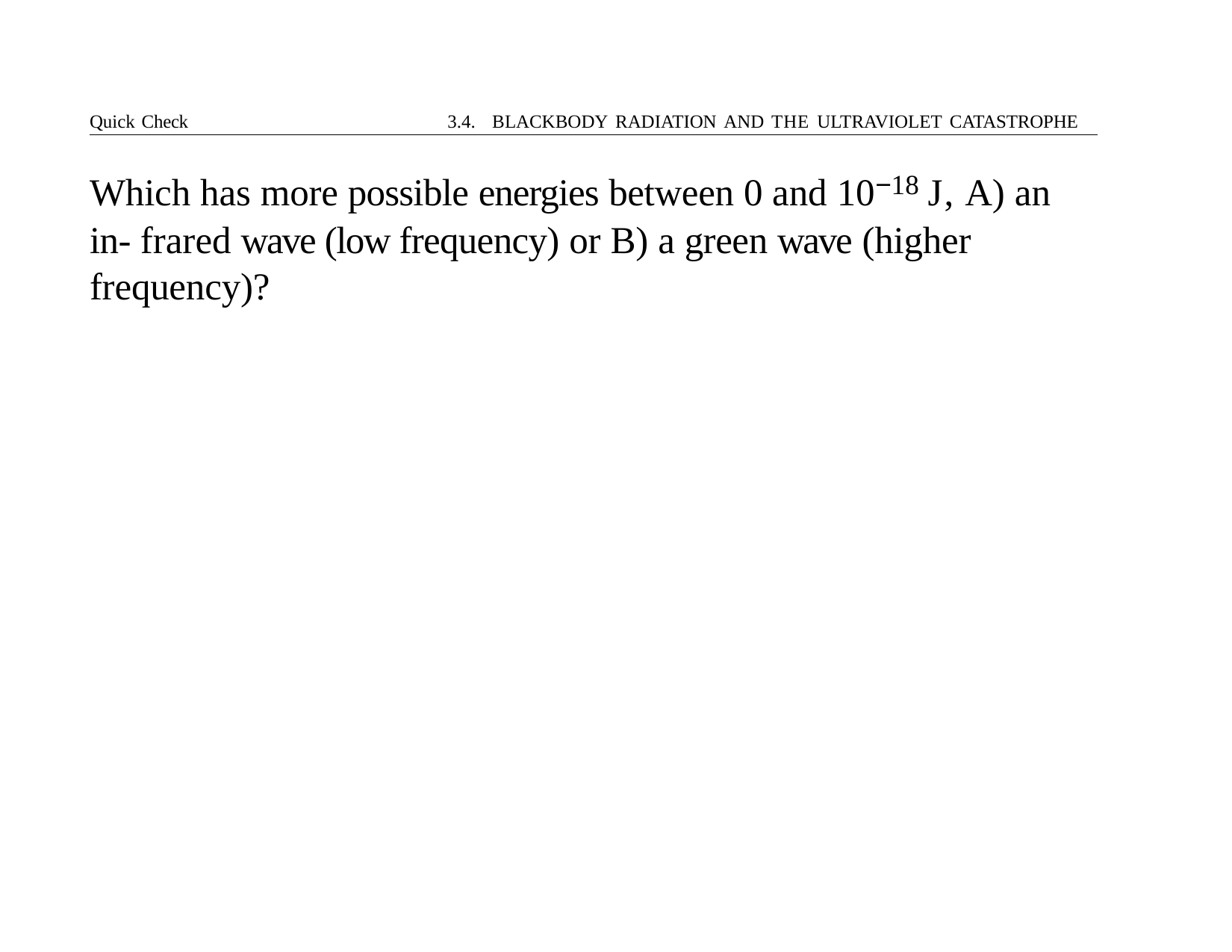

Quick Check	3.4.  BLACKBODY RADIATION AND THE ULTRAVIOLET CATASTROPHE

# Which has more possible energies between 0 and 10−18 J, A) an in- frared wave (low frequency) or B) a green wave (higher frequency)?